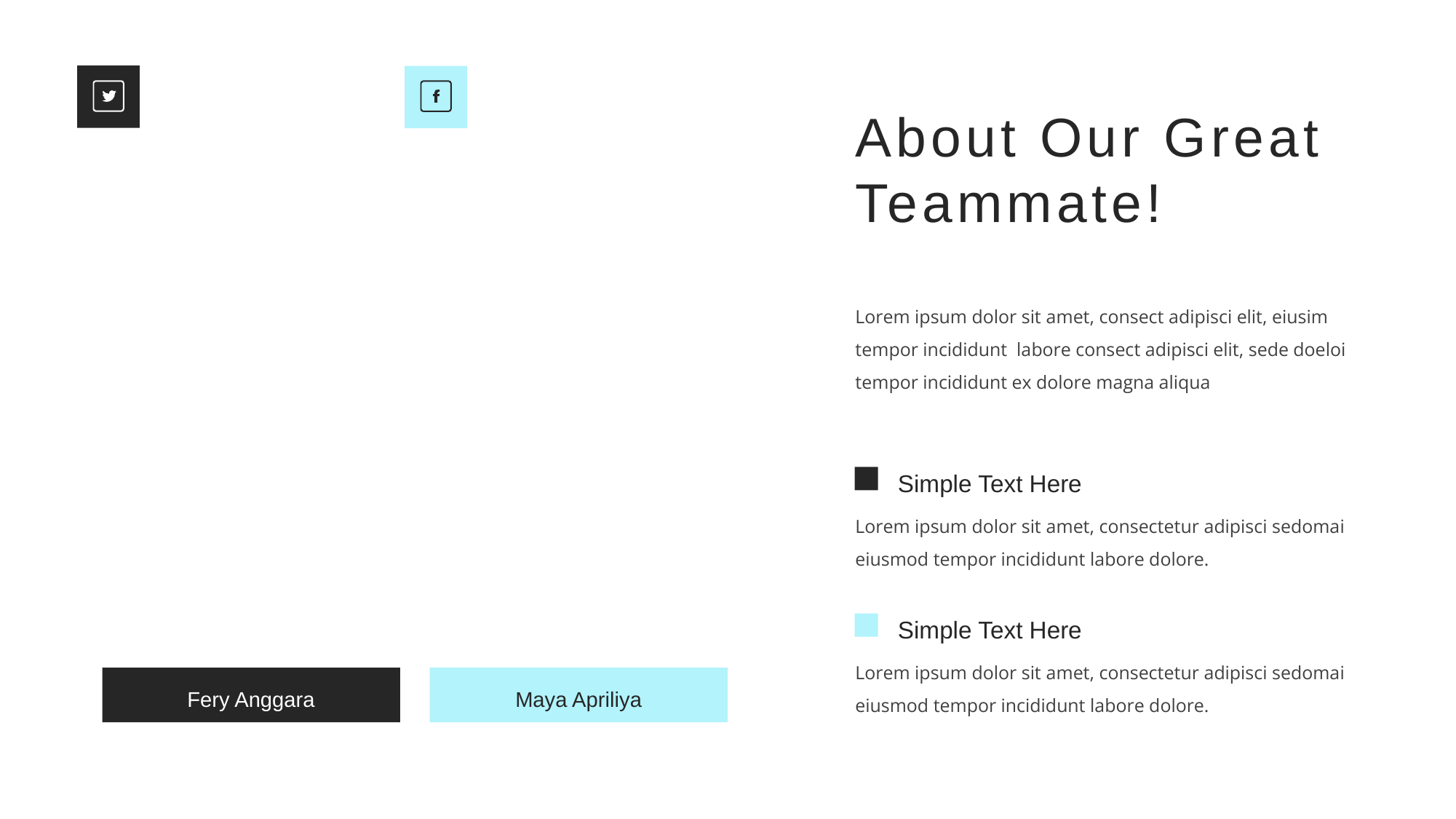

About Our Great Teammate!
Lorem ipsum dolor sit amet, consect adipisci elit, eiusim tempor incididunt  labore consect adipisci elit, sede doeloi tempor incididunt ex dolore magna aliqua
Simple Text Here

Lorem ipsum dolor sit amet, consectetur adipisci sedomai eiusmod tempor incididunt labore dolore.
Simple Text Here

Lorem ipsum dolor sit amet, consectetur adipisci sedomai eiusmod tempor incididunt labore dolore.
Fery Anggara

Maya Apriliya